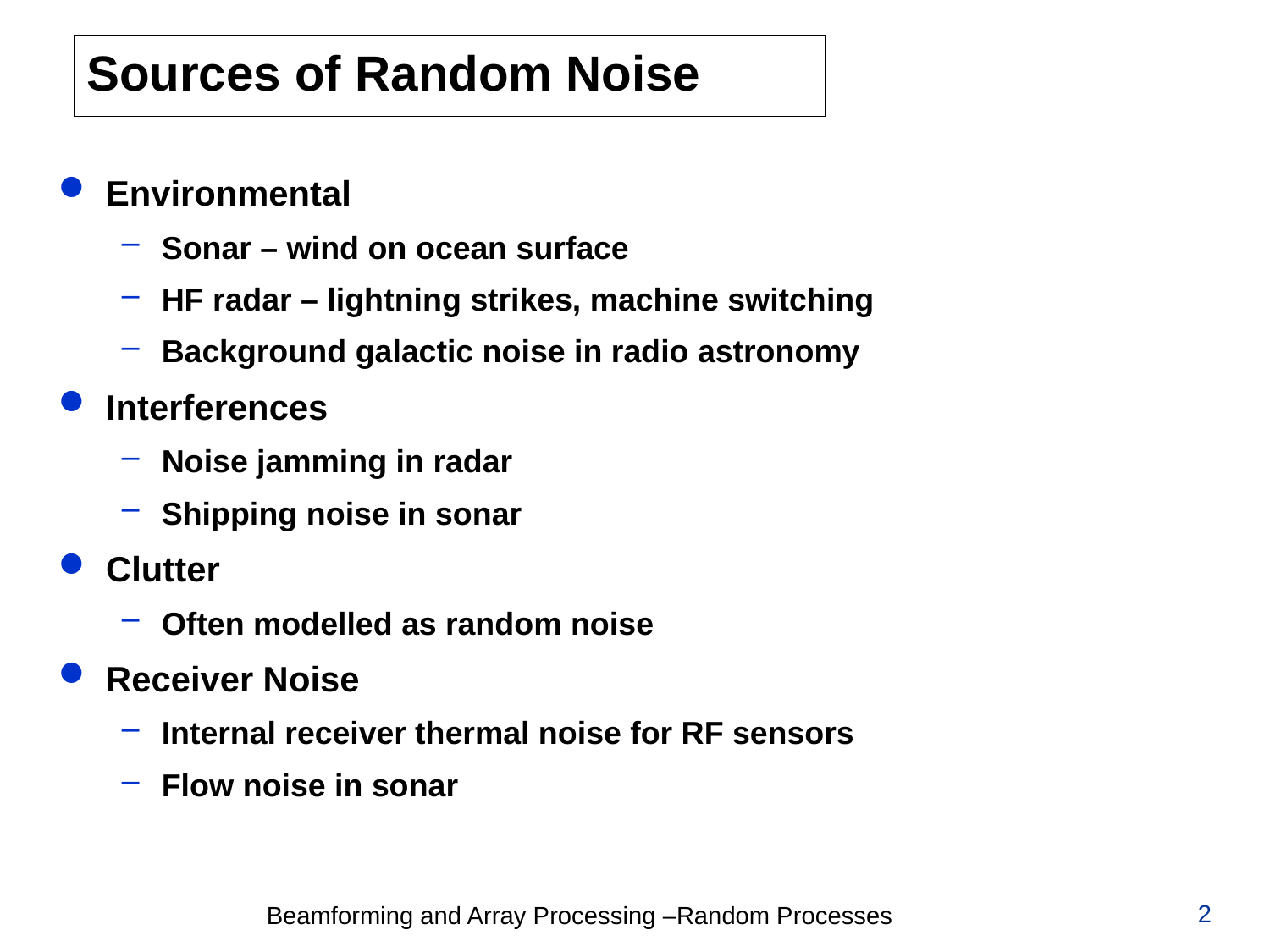

# Sources of Random Noise
Environmental
Sonar – wind on ocean surface
HF radar – lightning strikes, machine switching
Background galactic noise in radio astronomy
Interferences
Noise jamming in radar
Shipping noise in sonar
Clutter
Often modelled as random noise
Receiver Noise
Internal receiver thermal noise for RF sensors
Flow noise in sonar
2